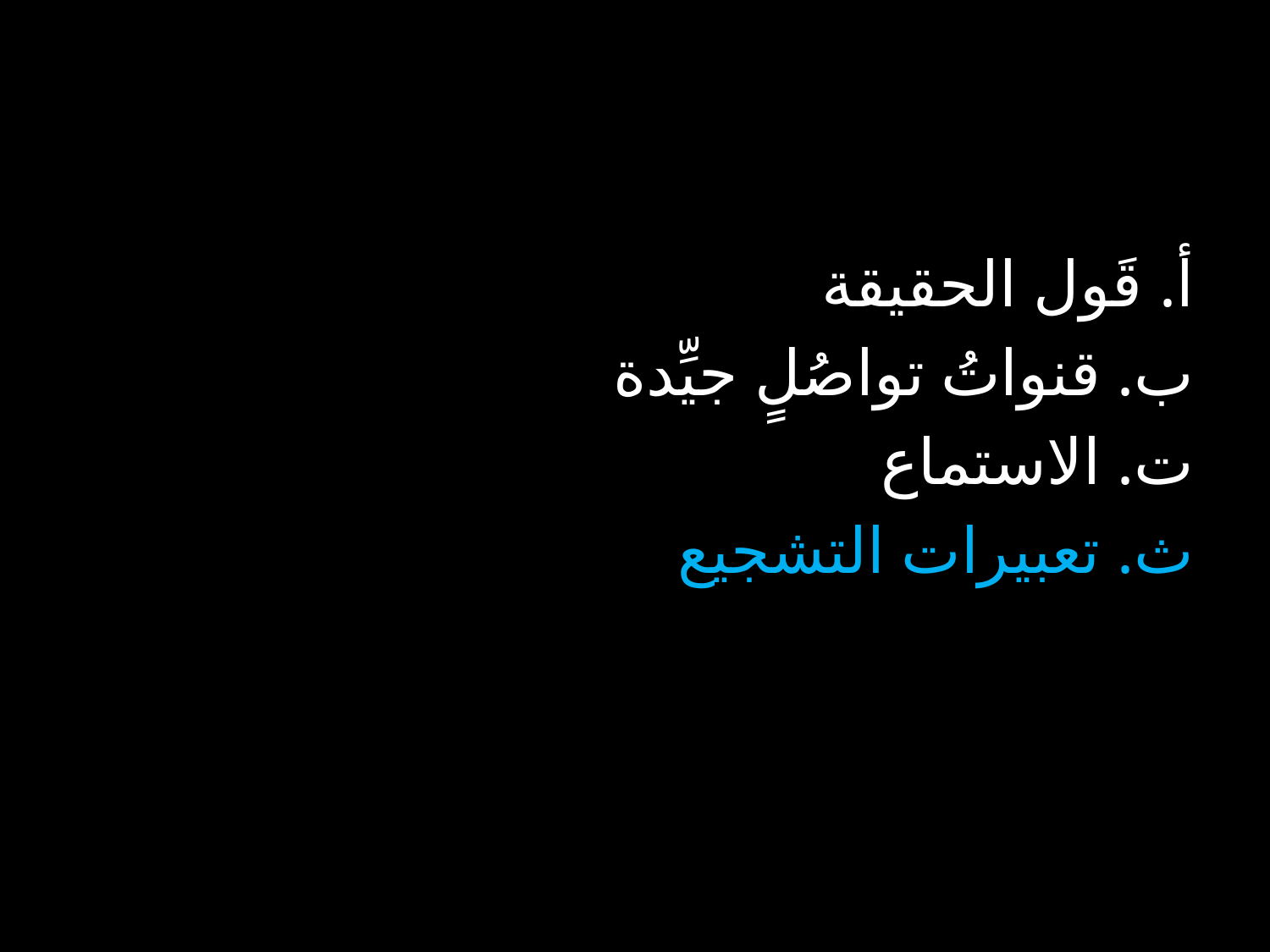

أ. قَول الحقيقة
ب. قنواتُ تواصُلٍ جيِّدة
ت. الاستماع
ث. تعبيرات التشجيع